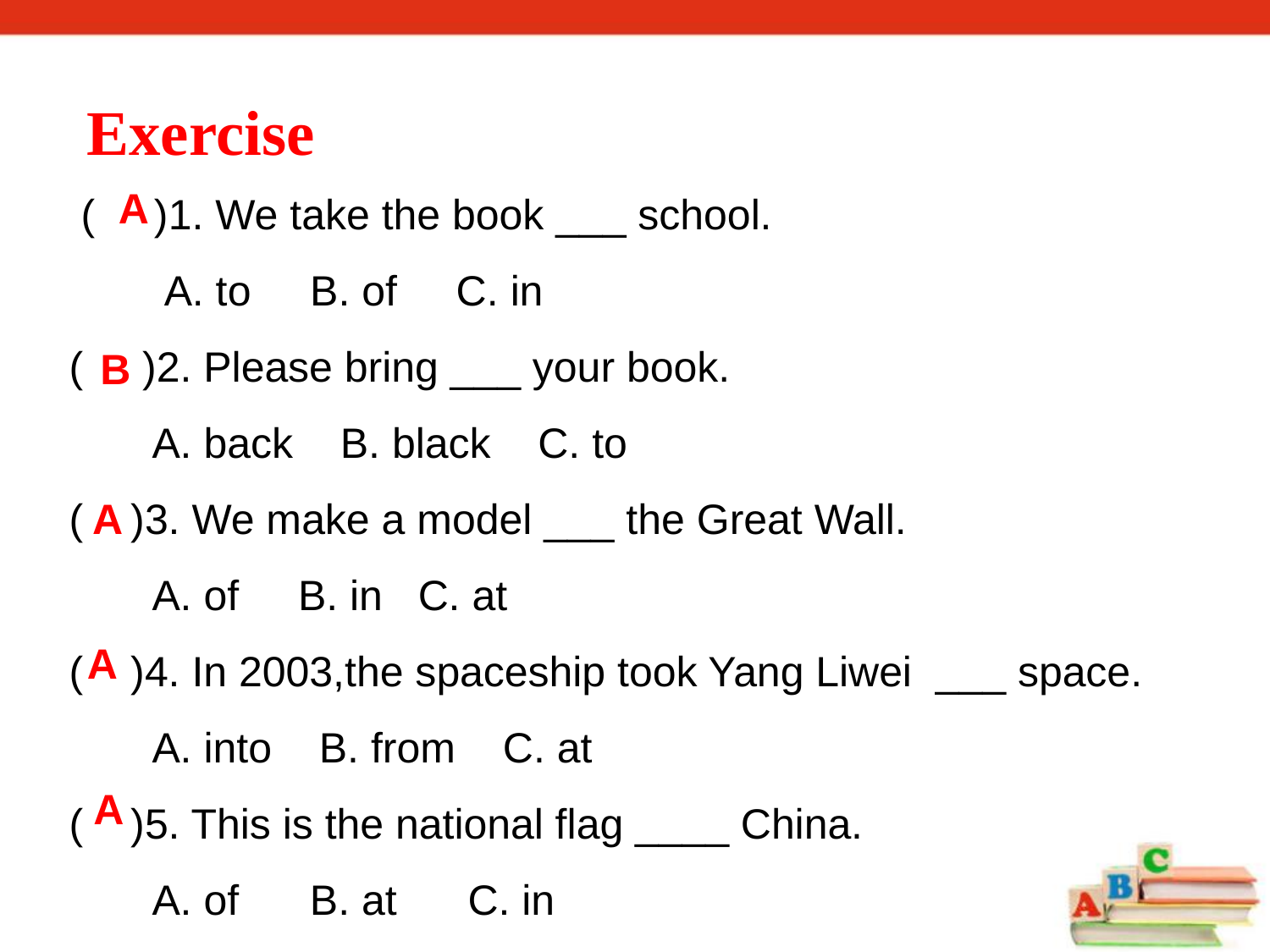

Exercise
 (     )1. We take the book ___ school.
        A. to     B. of     C. in
(     )2. Please bring ___ your book.
       A. back    B. black    C. to
(    )3. We make a model ___ the Great Wall.
       A. of     B. in   C. at
(    )4. In 2003,the spaceship took Yang Liwei  ___ space.
       A. into    B. from    C. at
(    )5. This is the national flag ____ China.
       A. of      B. at      C. in

A
B
A
A
A